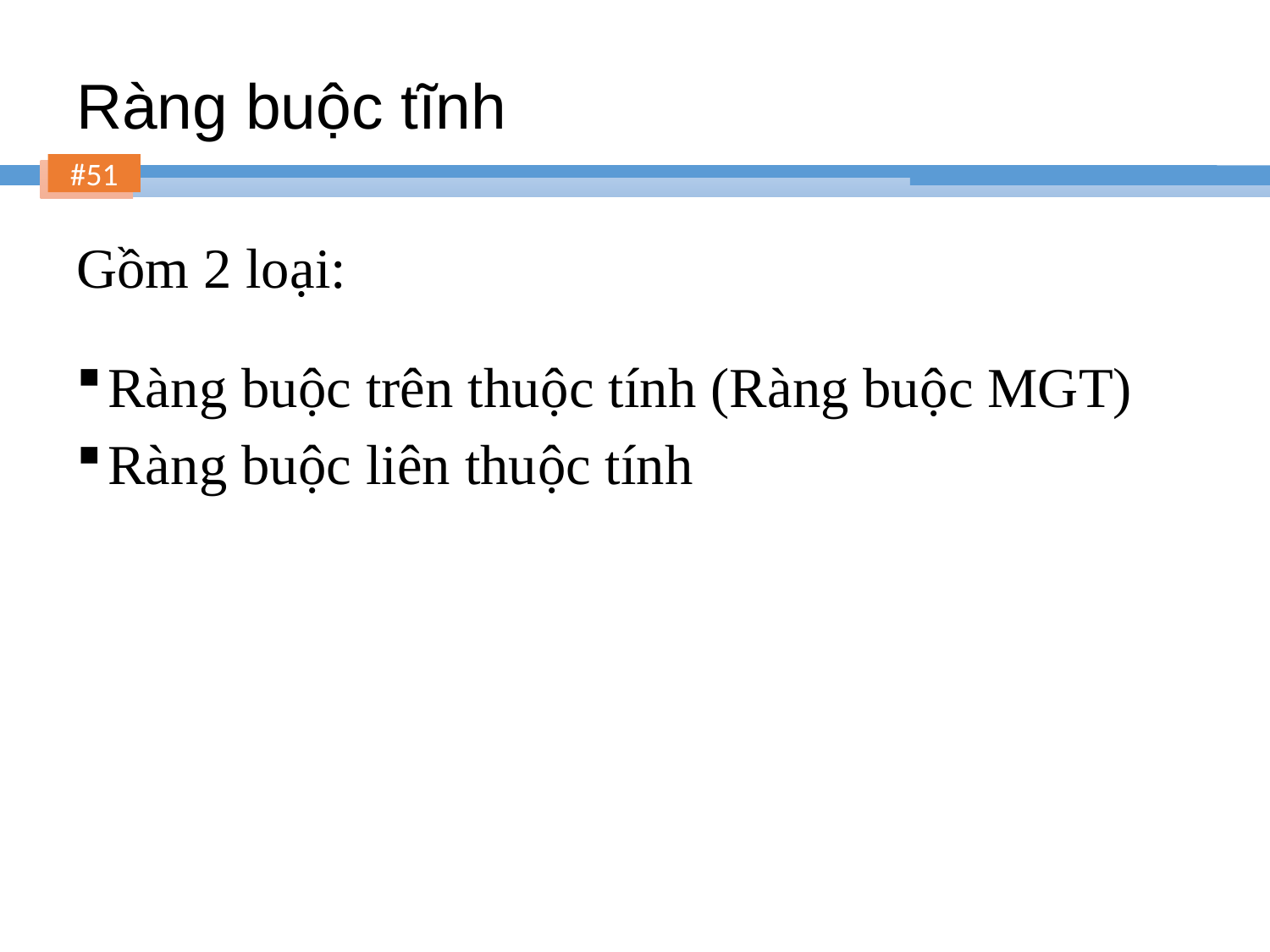

# Ràng buộc tĩnh
Gồm 2 loại:
Ràng buộc trên thuộc tính (Ràng buộc MGT)
Ràng buộc liên thuộc tính
51